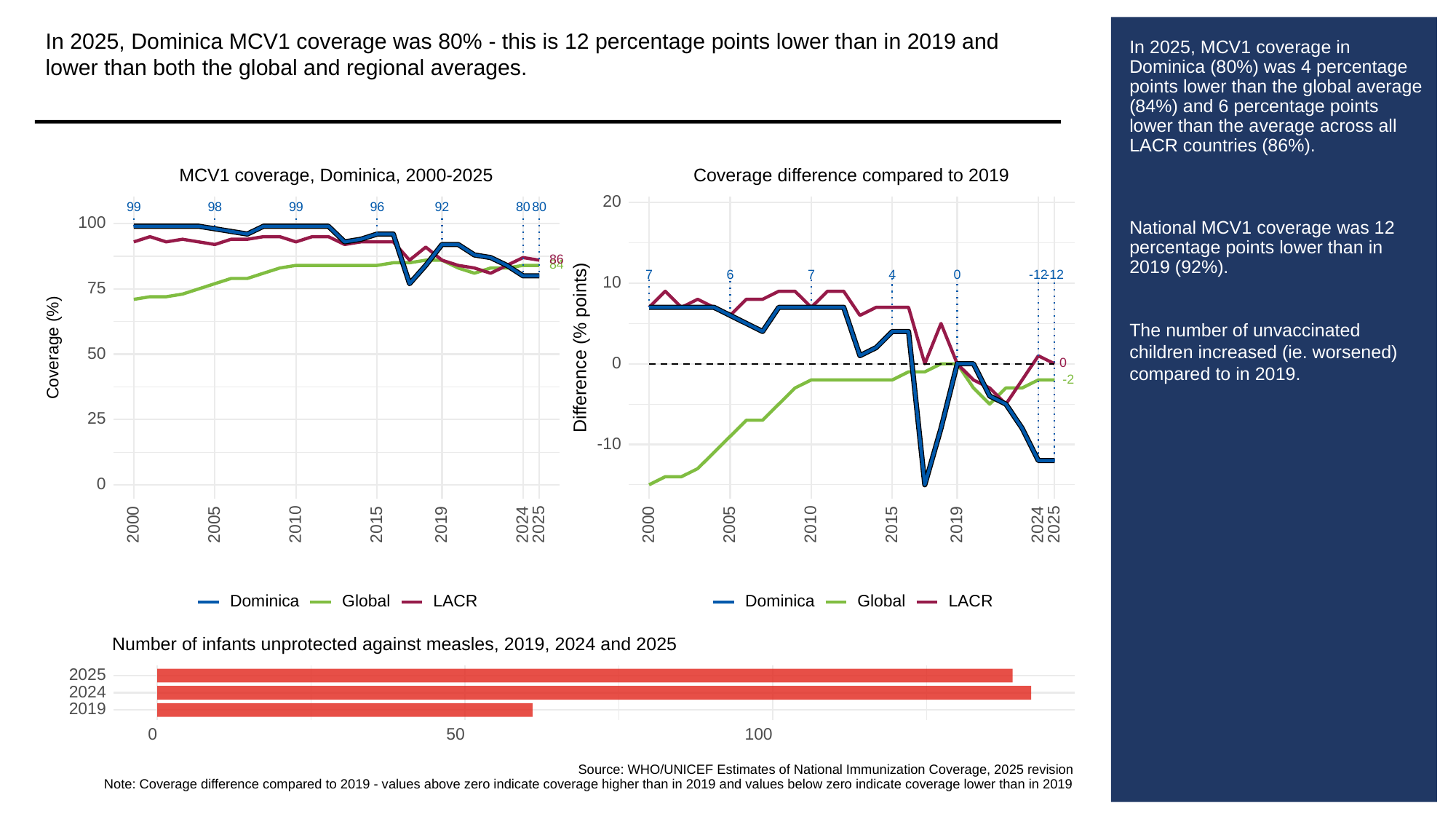

In 2025, Dominica MCV1 coverage was 80% - this is 12 percentage points lower than in 2019 and lower than both the global and regional averages.
# In 2025, MCV1 coverage in Dominica (80%) was 4 percentage points lower than the global average (84%) and 6 percentage points lower than the average across all LACR countries (86%).

National MCV1 coverage was 12 percentage points lower than in 2019 (92%).

The number of unvaccinated children increased (ie. worsened) compared to in 2019.

MCV1 coverage, Dominica, 2000-2025
Coverage difference compared to 2019
20

99
98
99
96
92
80
80
100

86

84
6
0
-12
-12
4
7
7
10

75

Difference (% points)
Coverage (%)
50

0
0

-2

25

-10

0

2000
2005
2010
2015
2019
2024
2025
2000
2005
2010
2015
2019
2024
2025
Global
LACR
Global
LACR
Dominica
Dominica

Number of infants unprotected against measles, 2019, 2024 and 2025

2025

2024

2019

0
50
100
Source: WHO/UNICEF Estimates of National Immunization Coverage, 2025 revision
Note: Coverage difference compared to 2019 - values above zero indicate coverage higher than in 2019 and values below zero indicate coverage lower than in 2019